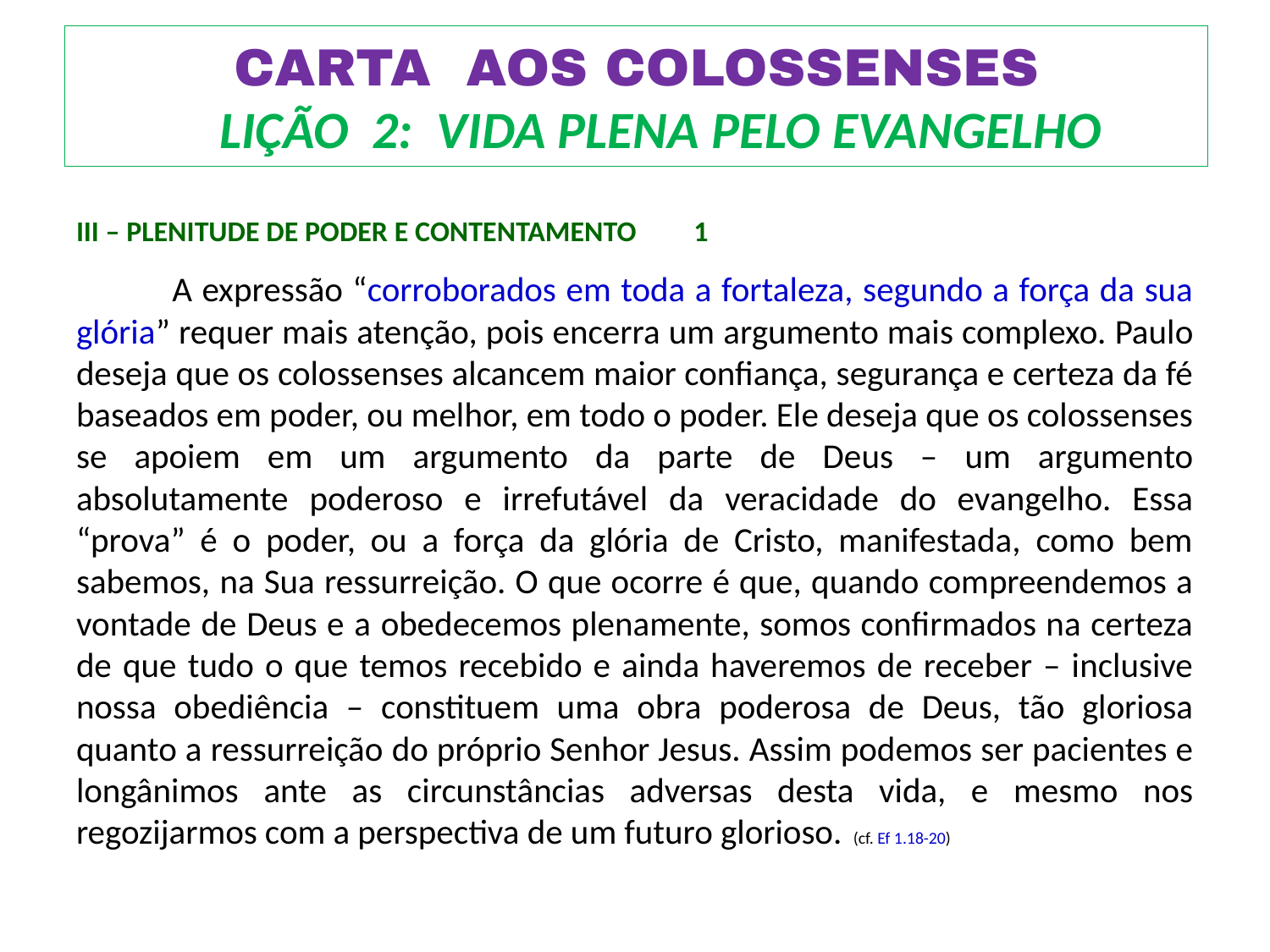

# CARTA  AOS COLOSSENSES LIÇÃO  2:  VIDA PLENA PELO EVANGELHO
III – PLENITUDE DE PODER E CONTENTAMENTO 		  1

	 A expressão “corroborados em toda a fortaleza, segundo a força da sua glória” requer mais atenção, pois encerra um argumento mais complexo. Paulo deseja que os colossenses alcancem maior confiança, segurança e certeza da fé baseados em poder, ou melhor, em todo o poder. Ele deseja que os colossenses se apoiem em um argumento da parte de Deus – um argumento absolutamente poderoso e irrefutável da veracidade do evangelho. Essa “prova” é o poder, ou a força da glória de Cristo, manifestada, como bem sabemos, na Sua ressurreição. O que ocorre é que, quando compreendemos a vontade de Deus e a obedecemos plenamente, somos confirmados na certeza de que tudo o que temos recebido e ainda haveremos de receber – inclusive nossa obediência – constituem uma obra poderosa de Deus, tão gloriosa quanto a ressurreição do próprio Senhor Jesus. Assim podemos ser pacientes e longânimos ante as circunstâncias adversas desta vida, e mesmo nos regozijarmos com a perspectiva de um futuro glorioso.	(cf. Ef 1.18-20)